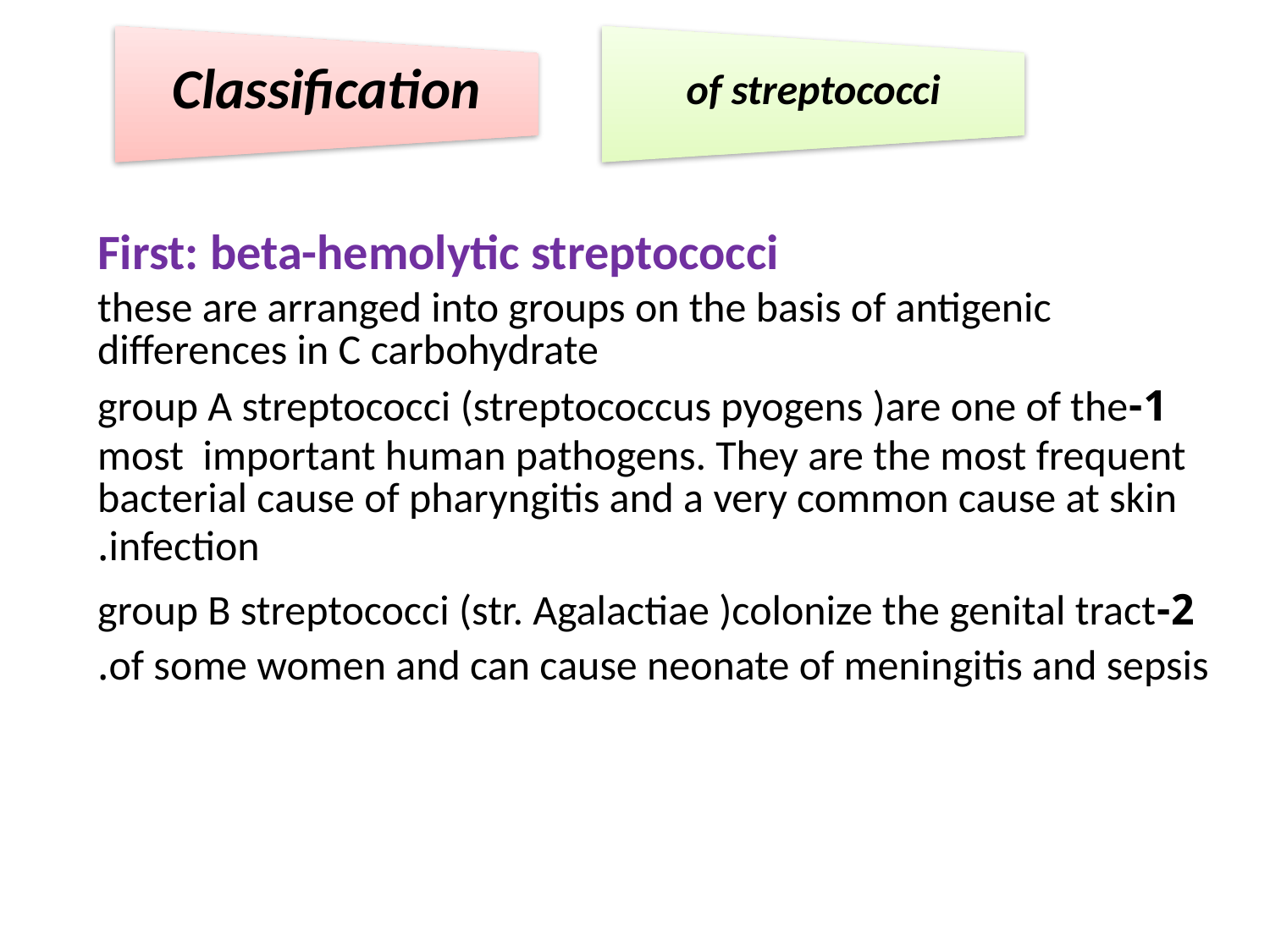

Classification
of streptococci
First: beta-hemolytic streptococci
these are arranged into groups on the basis of antigenic differences in C carbohydrate
1-group A streptococci (streptococcus pyogens )are one of the most  important human pathogens. They are the most frequent bacterial cause of pharyngitis and a very common cause at skin infection.
2-group B streptococci (str. Agalactiae )colonize the genital tract of some women and can cause neonate of meningitis and sepsis.